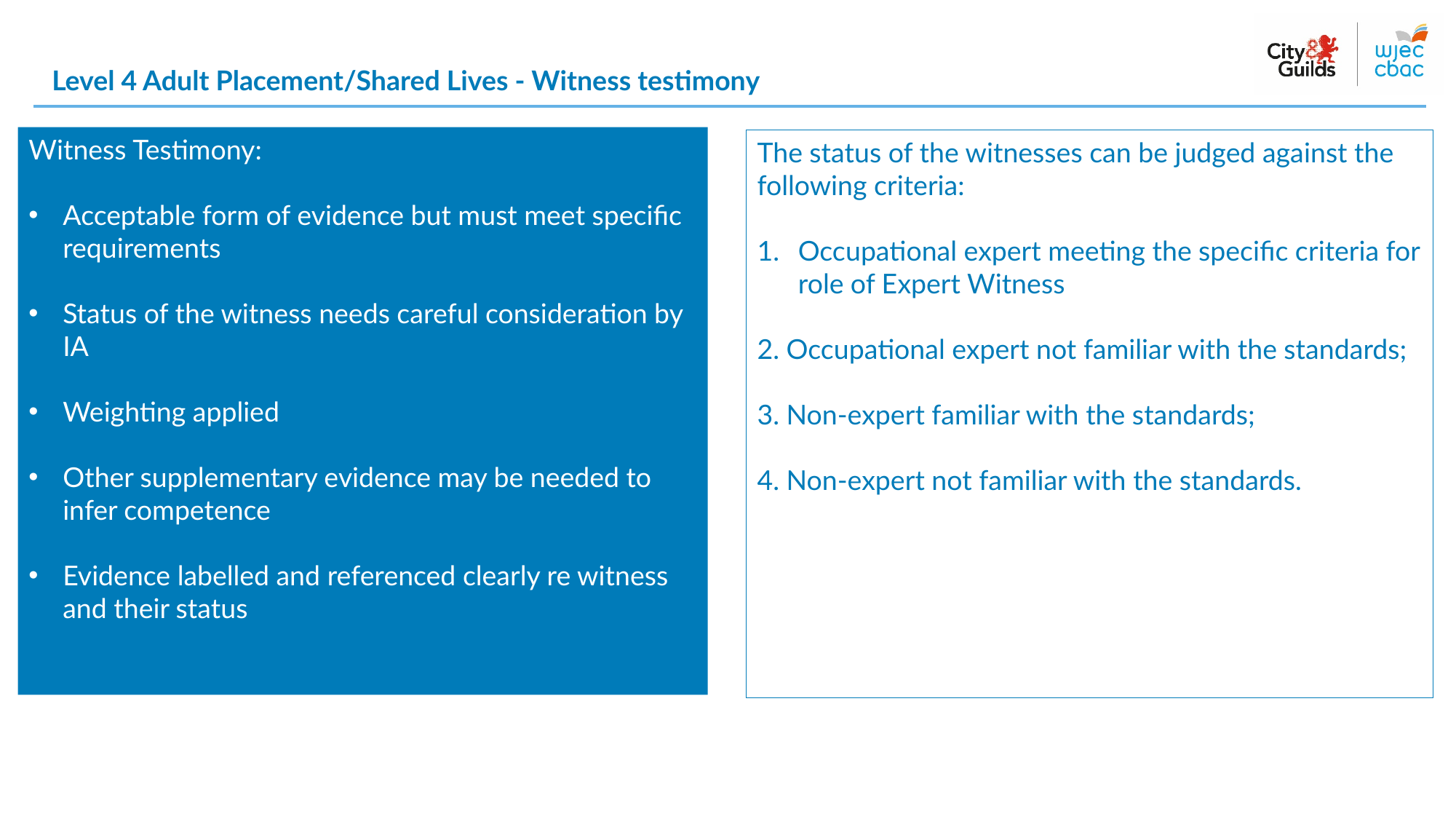

Level 4 Adult Placement/Shared Lives - Witness testimony
Witness Testimony:

Acceptable form of evidence but must meet specific requirements

Status of the witness needs careful consideration by IA

Weighting applied

Other supplementary evidence may be needed to infer competence

Evidence labelled and referenced clearly re witness and their status

The status of the witnesses can be judged against the following criteria:

Occupational expert meeting the specific criteria for role of Expert Witness

2. Occupational expert not familiar with the standards;

3. Non-expert familiar with the standards;

4. Non-expert not familiar with the standards.